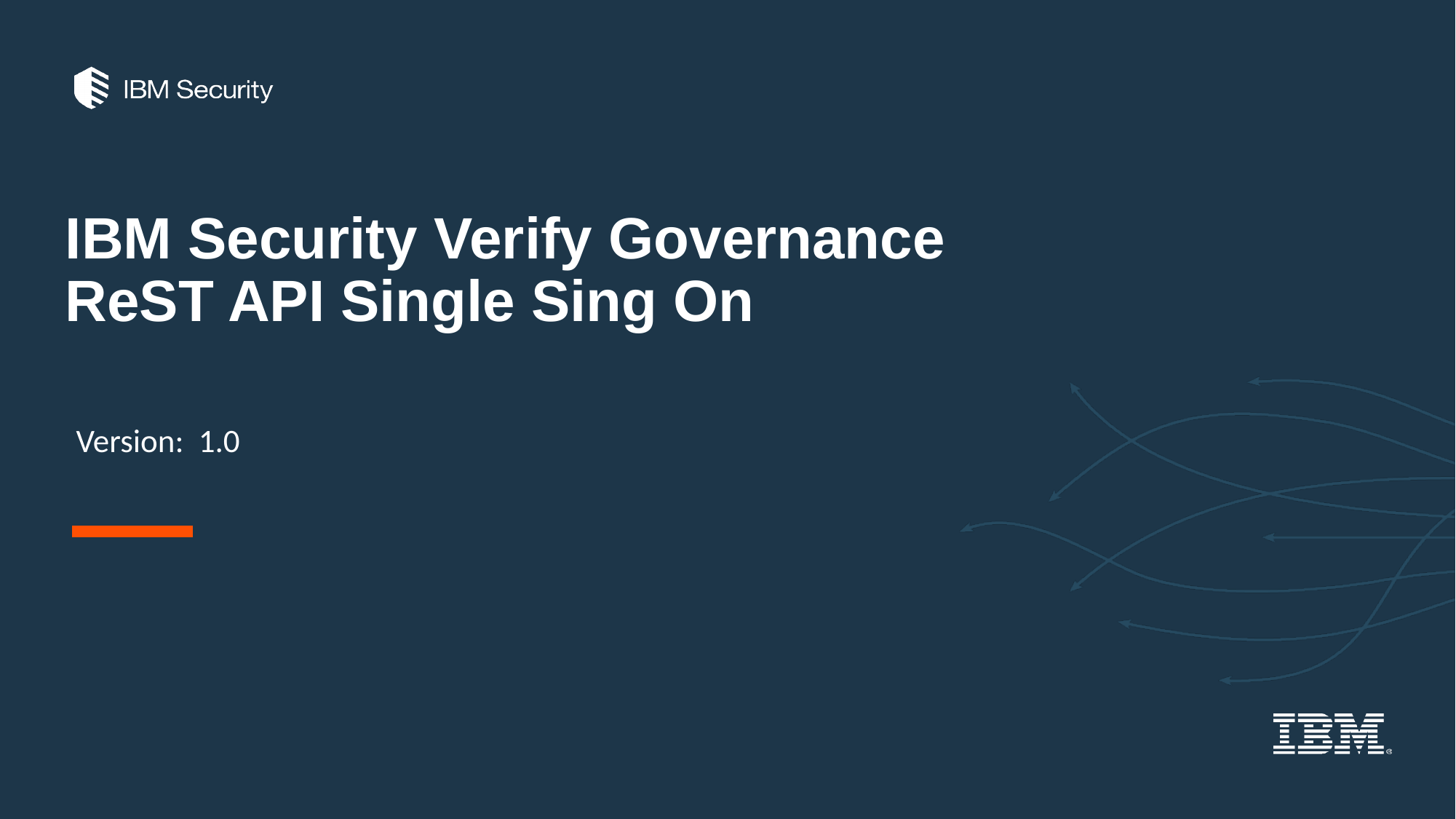

# IBM Security Verify Governance ReST API Single Sing On
Version:  1.0